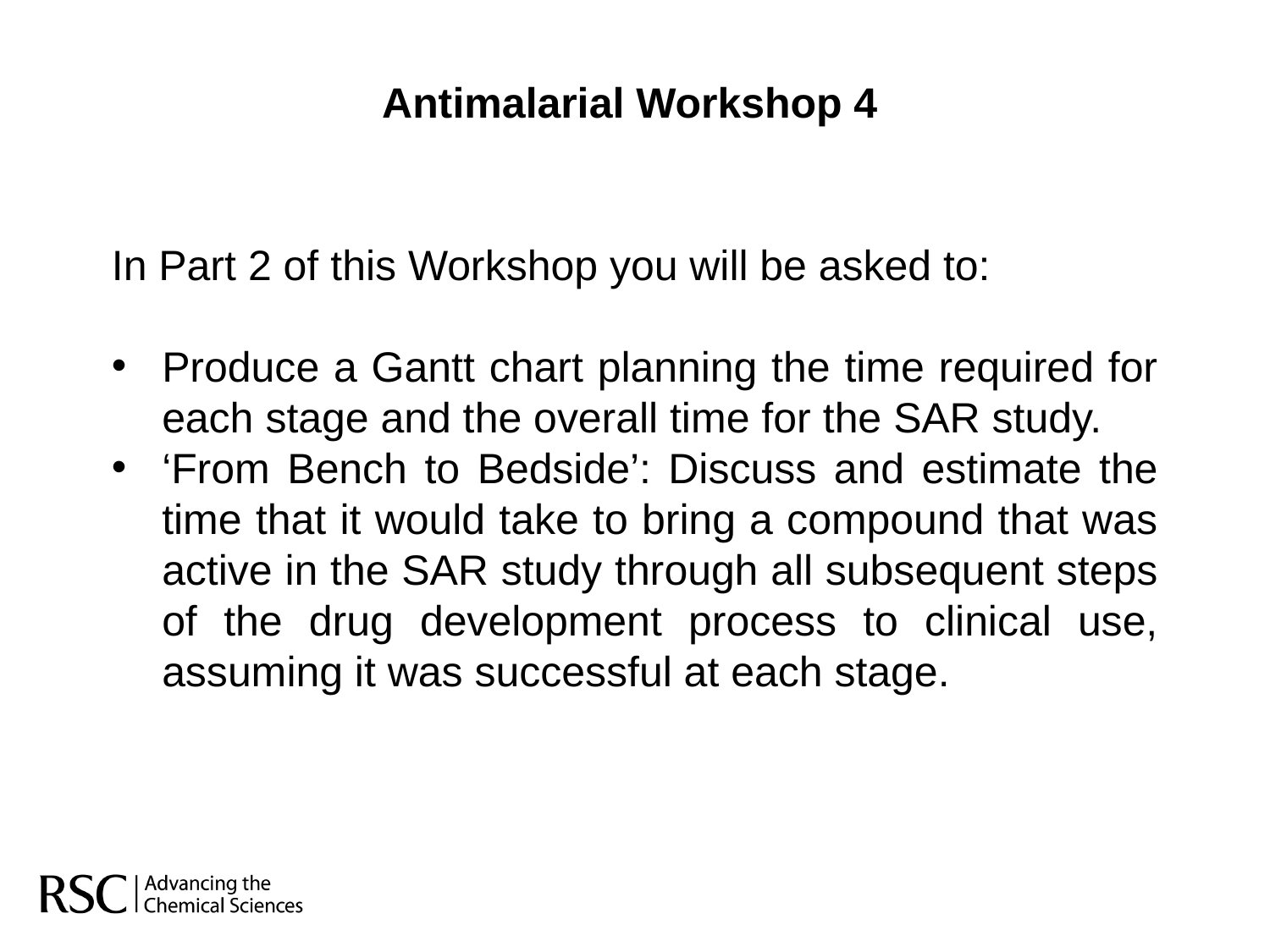

Antimalarial Workshop 4
In Part 2 of this Workshop you will be asked to:

Produce a Gantt chart planning the time required for each stage and the overall time for the SAR study.
‘From Bench to Bedside’: Discuss and estimate the time that it would take to bring a compound that was active in the SAR study through all subsequent steps of the drug development process to clinical use, assuming it was successful at each stage.